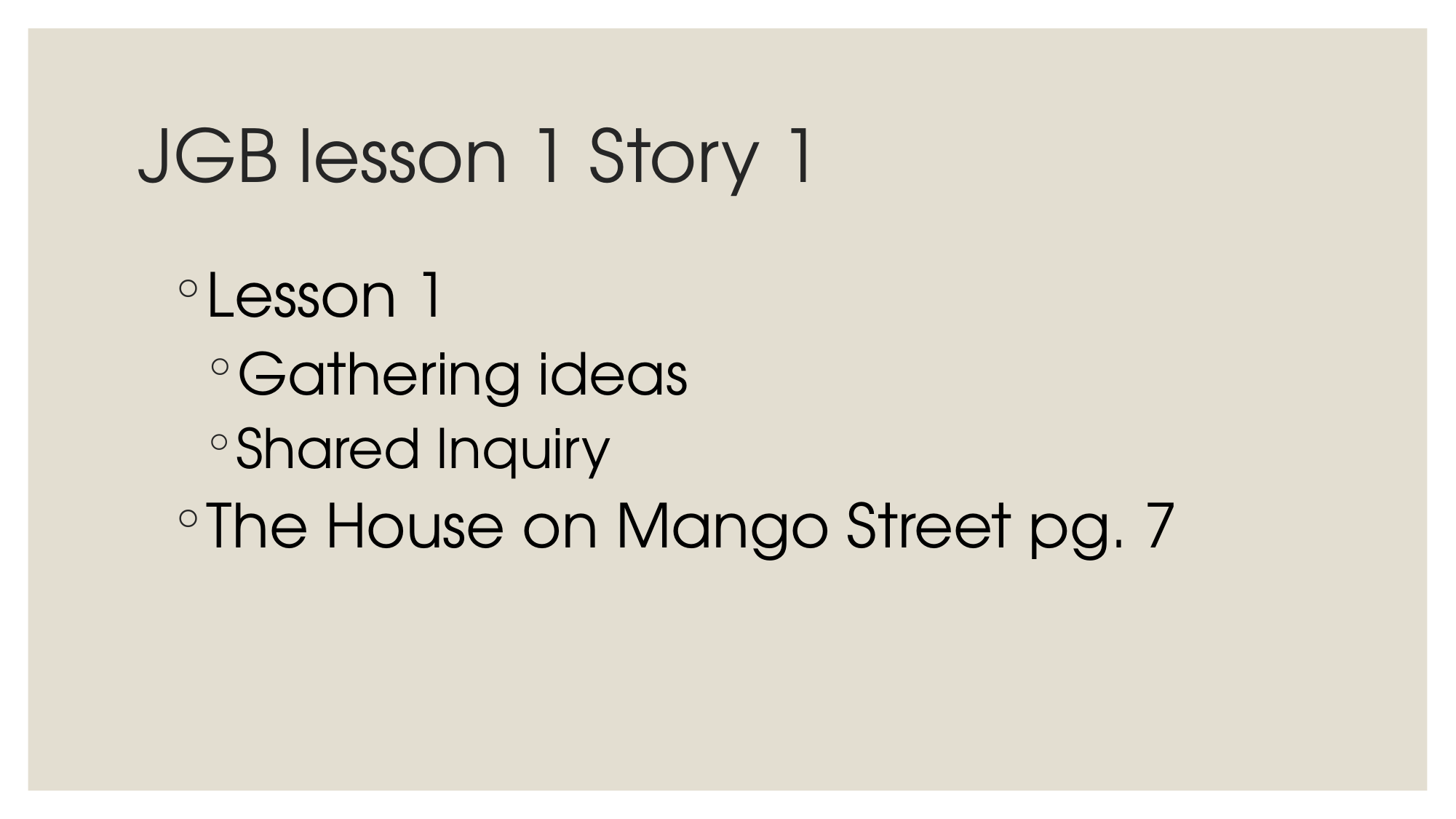

# JGB lesson 1 Story 1
Lesson 1
Gathering ideas
Shared Inquiry
The House on Mango Street pg. 7